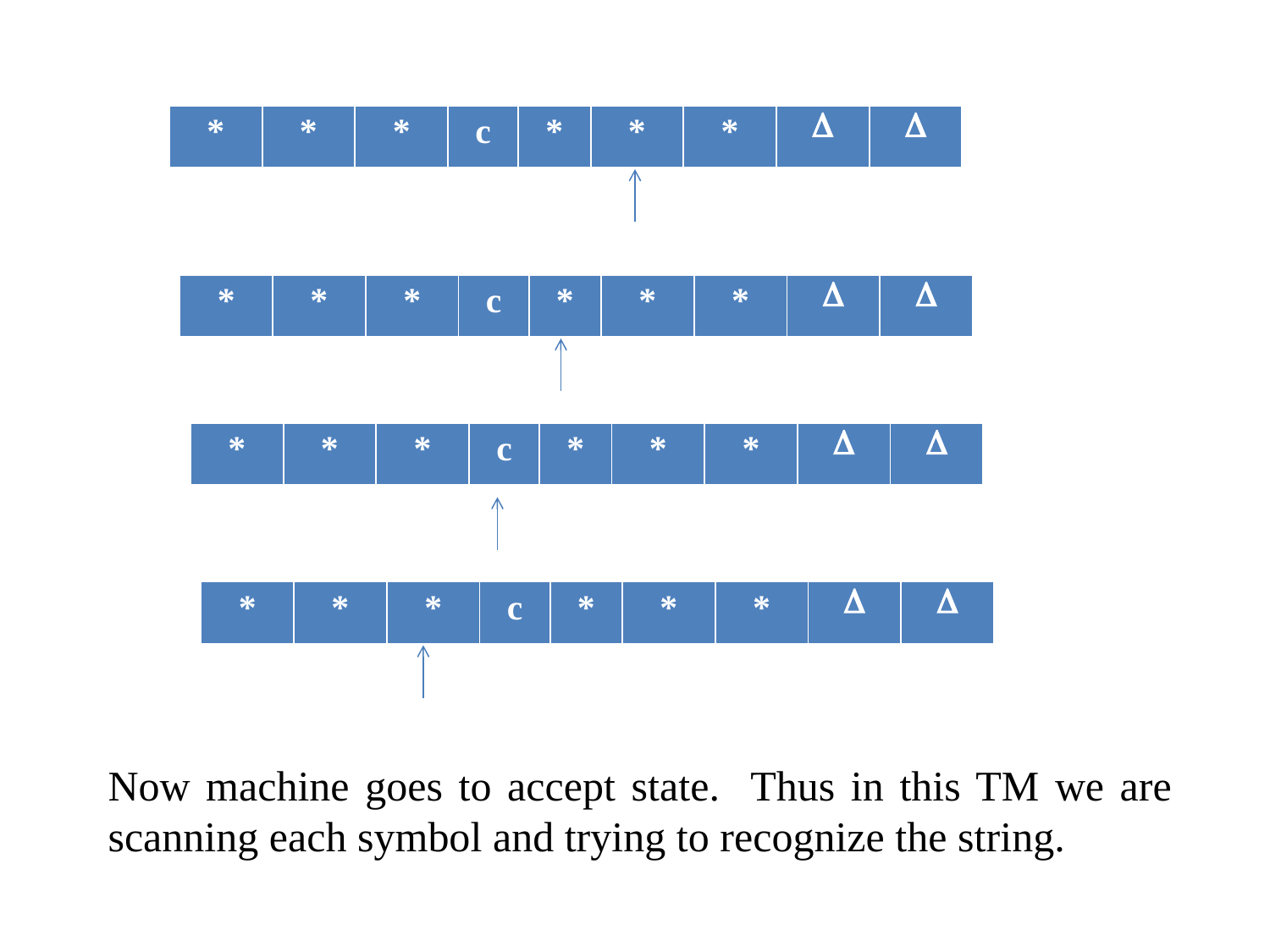

| \* | \* | \* | c | \* | \* | \* | Δ | Δ |
| --- | --- | --- | --- | --- | --- | --- | --- | --- |
| \* | \* | \* | c | \* | \* | \* | Δ | Δ |
| --- | --- | --- | --- | --- | --- | --- | --- | --- |
| \* | \* | \* | c | \* | \* | \* | Δ | Δ |
| --- | --- | --- | --- | --- | --- | --- | --- | --- |
| \* | \* | \* | c | \* | \* | \* | Δ | Δ |
| --- | --- | --- | --- | --- | --- | --- | --- | --- |
Now machine goes to accept state.  Thus in this TM we are scanning each symbol and trying to recognize the string.